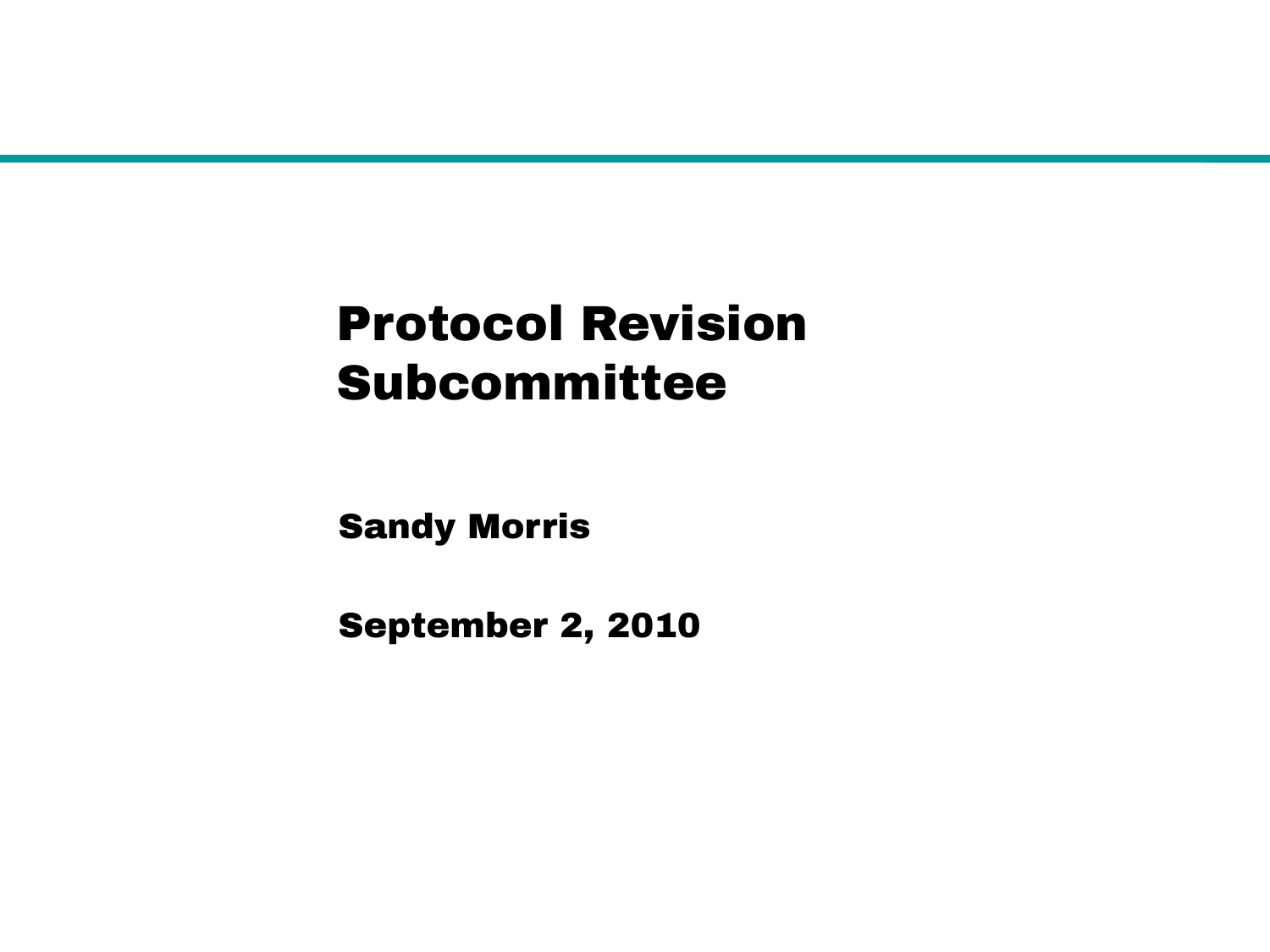

# Protocol Revision Subcommittee
Sandy Morris

September 2, 2010